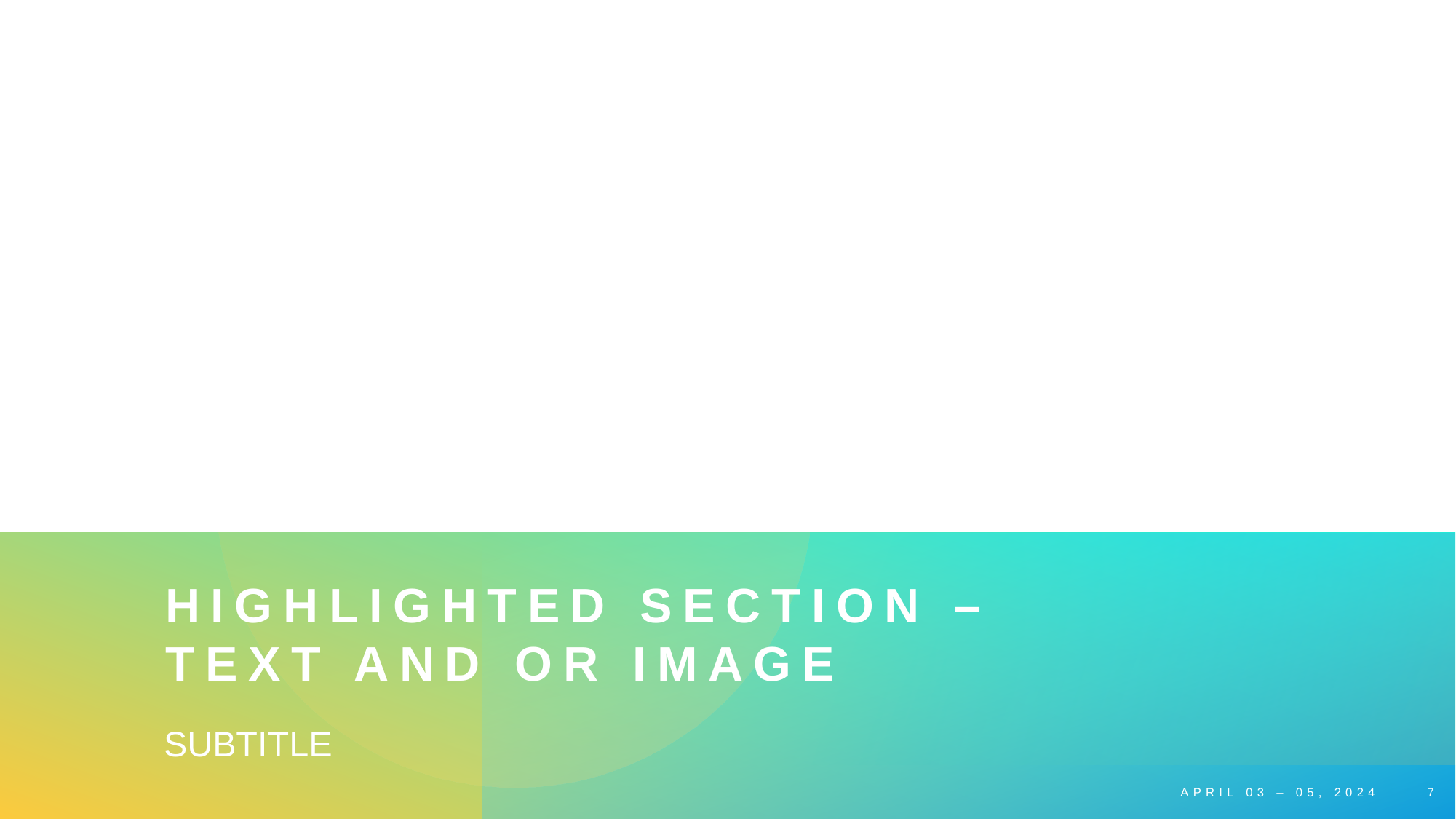

Sample Footer Text
# HIGHLIGHTED SECTION – TEXT AND OR IMAGE
SUBTITLE
APRIL 03 – 05, 2024
7